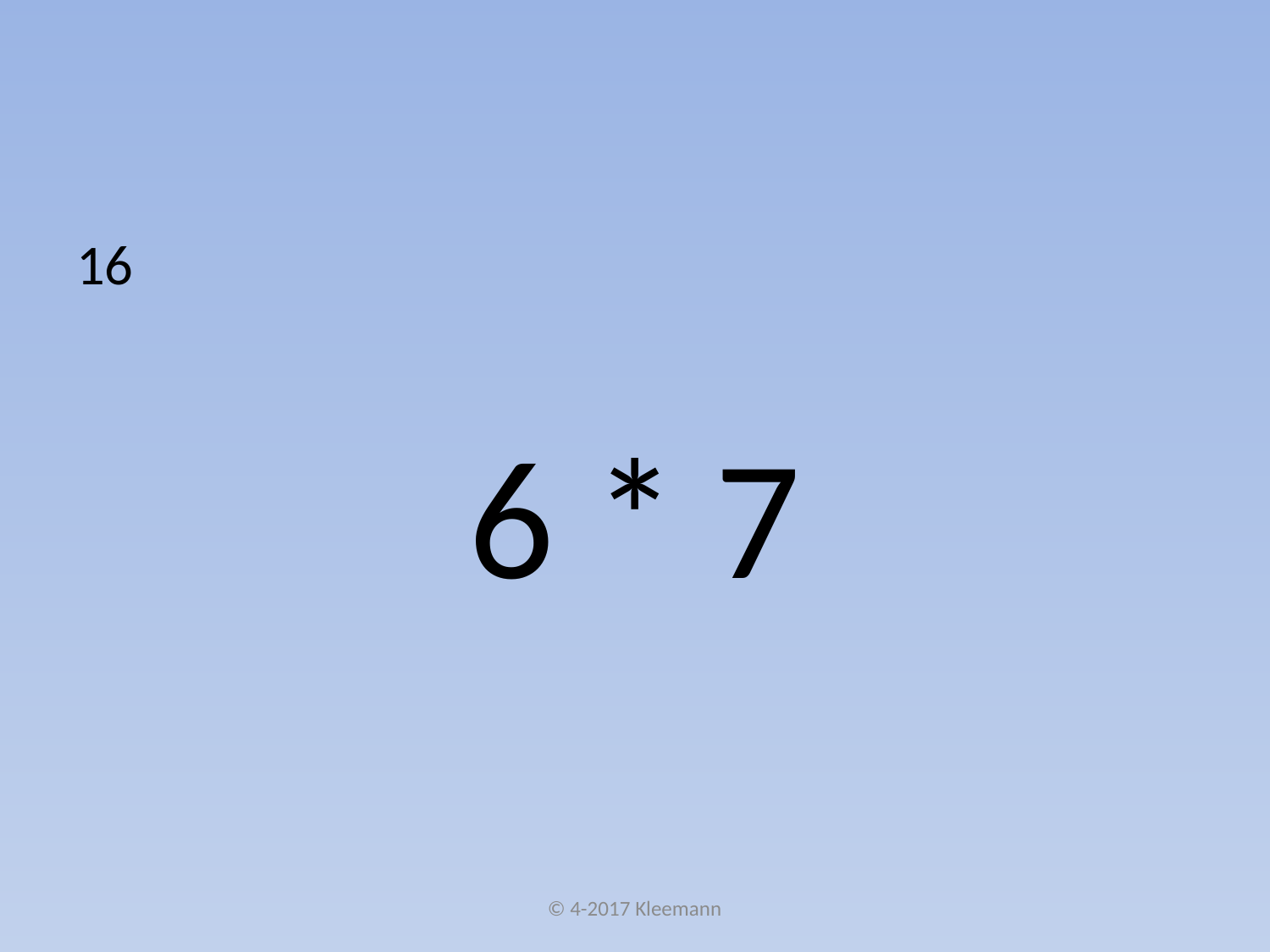

#
16

6 * 7
© 4-2017 Kleemann